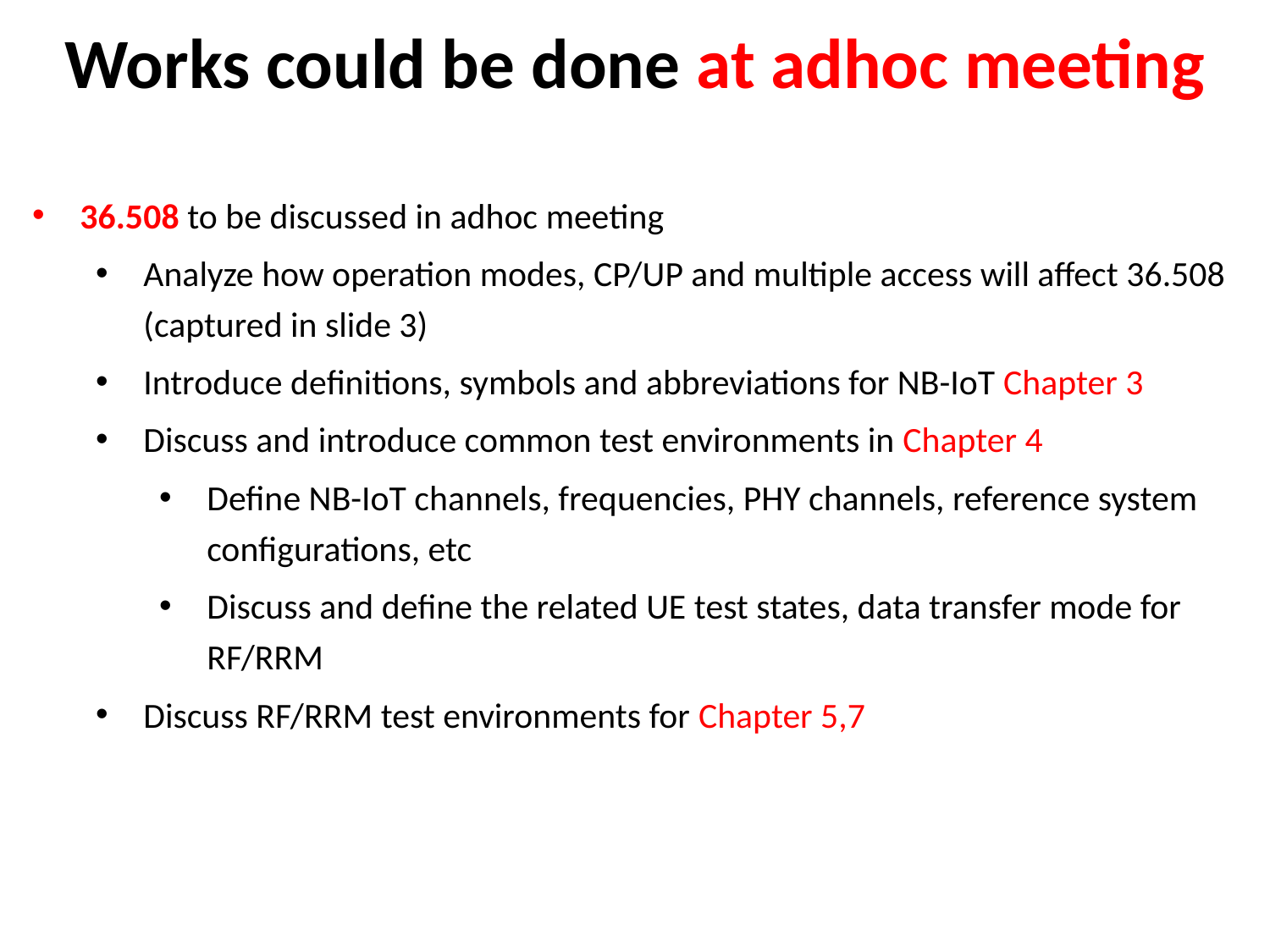

# Works could be done at adhoc meeting
36.508 to be discussed in adhoc meeting
Analyze how operation modes, CP/UP and multiple access will affect 36.508 (captured in slide 3)
Introduce definitions, symbols and abbreviations for NB-IoT Chapter 3
Discuss and introduce common test environments in Chapter 4
Define NB-IoT channels, frequencies, PHY channels, reference system configurations, etc
Discuss and define the related UE test states, data transfer mode for RF/RRM
Discuss RF/RRM test environments for Chapter 5,7